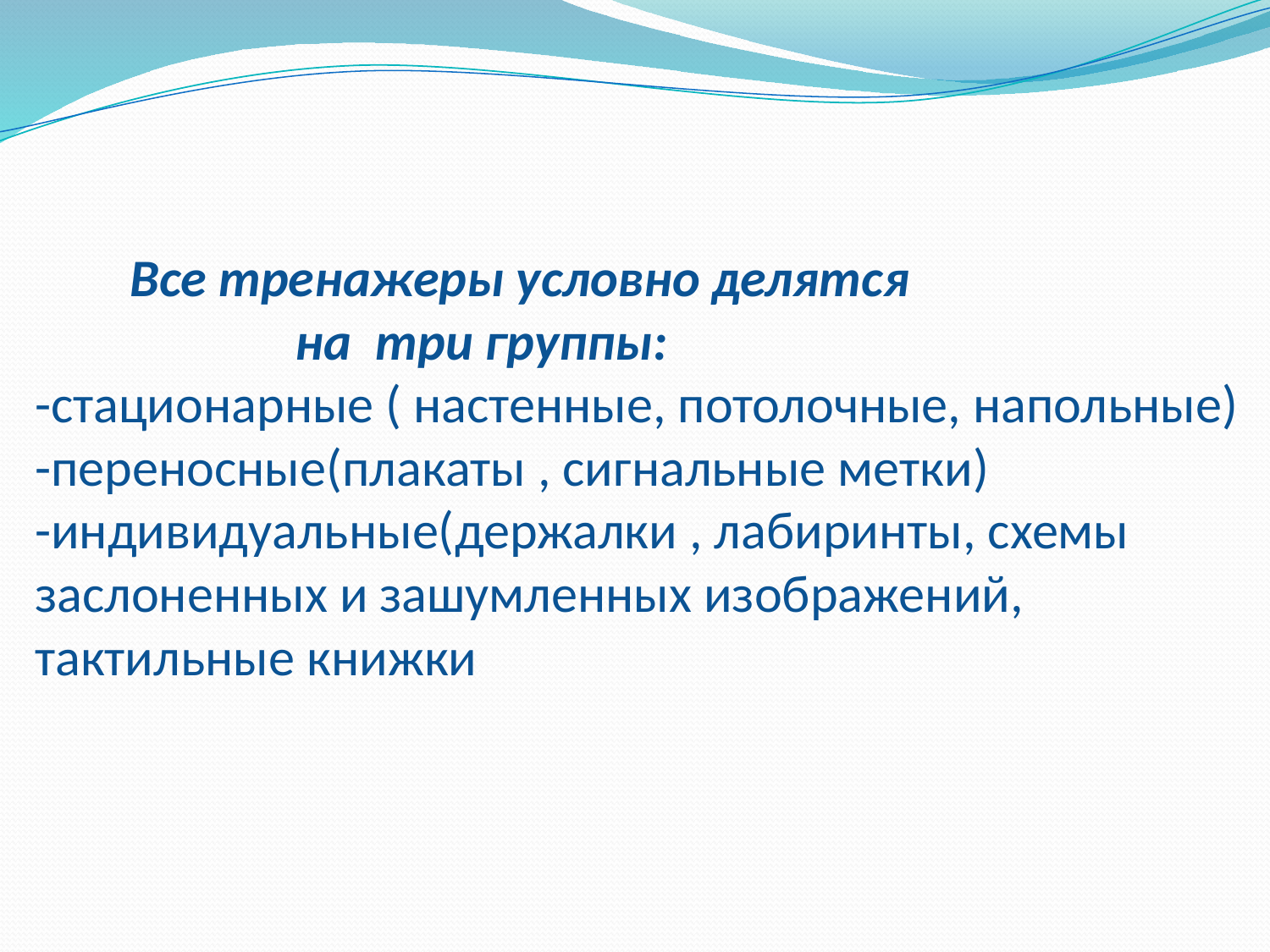

# Все тренажеры условно делятся на  три группы: -стационарные ( настенные, потолочные, напольные) -переносные(плакаты , сигнальные метки) -индивидуальные(держалки , лабиринты, схемы заслоненных и зашумленных изображений, тактильные книжки